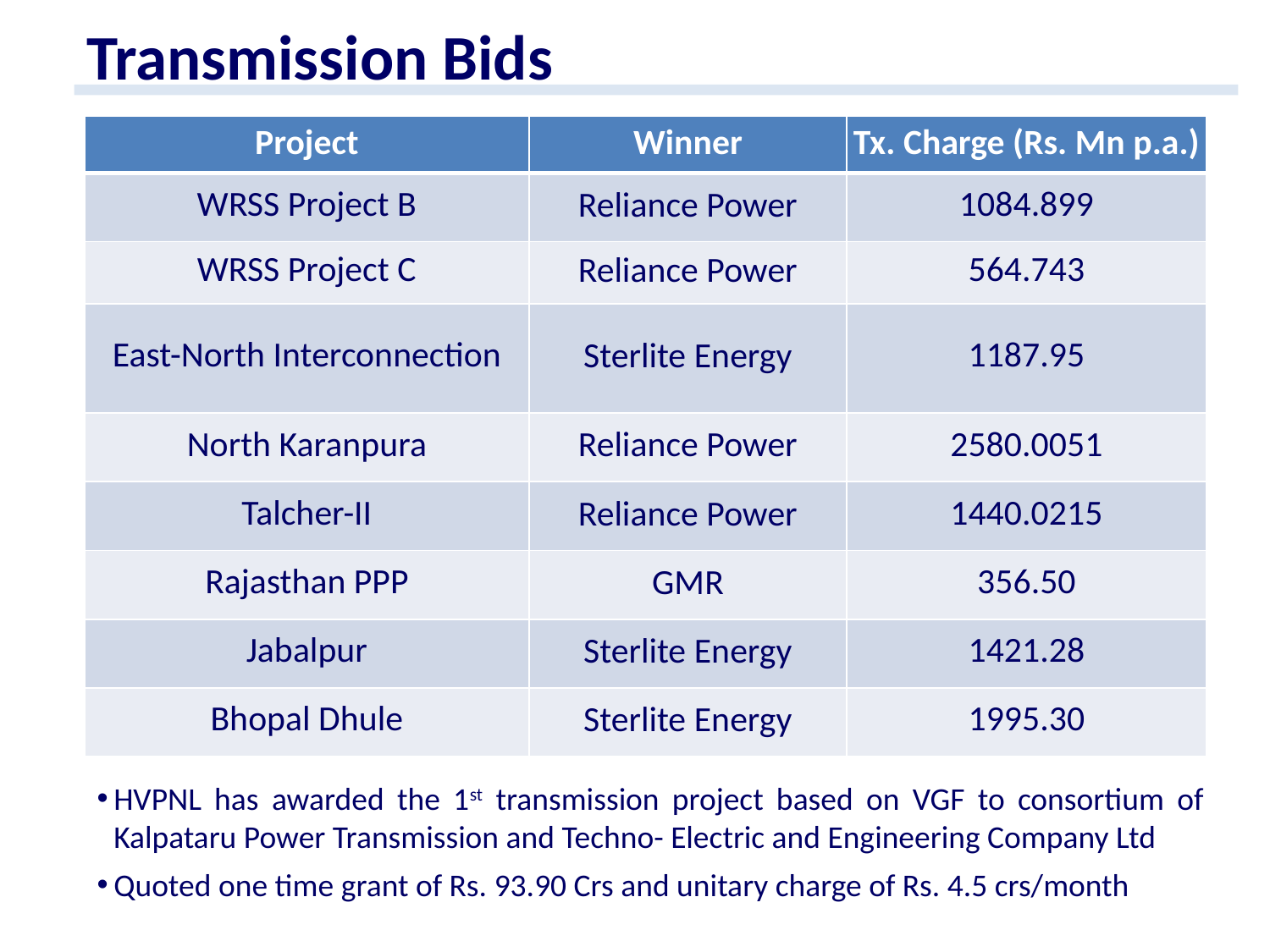

Transmission Bids

| Project | Winner | Tx. Charge (Rs. Mn p.a.) |
| --- | --- | --- |
| WRSS Project B | Reliance Power | 1084.899 |
| WRSS Project C | Reliance Power | 564.743 |
| East-North Interconnection | Sterlite Energy | 1187.95 |
| North Karanpura | Reliance Power | 2580.0051 |
| Talcher-II | Reliance Power | 1440.0215 |
| Rajasthan PPP | GMR | 356.50 |
| Jabalpur | Sterlite Energy | 1421.28 |
| Bhopal Dhule | Sterlite Energy | 1995.30 |
HVPNL has awarded the 1st transmission project based on VGF to consortium of Kalpataru Power Transmission and Techno- Electric and Engineering Company Ltd
Quoted one time grant of Rs. 93.90 Crs and unitary charge of Rs. 4.5 crs/month